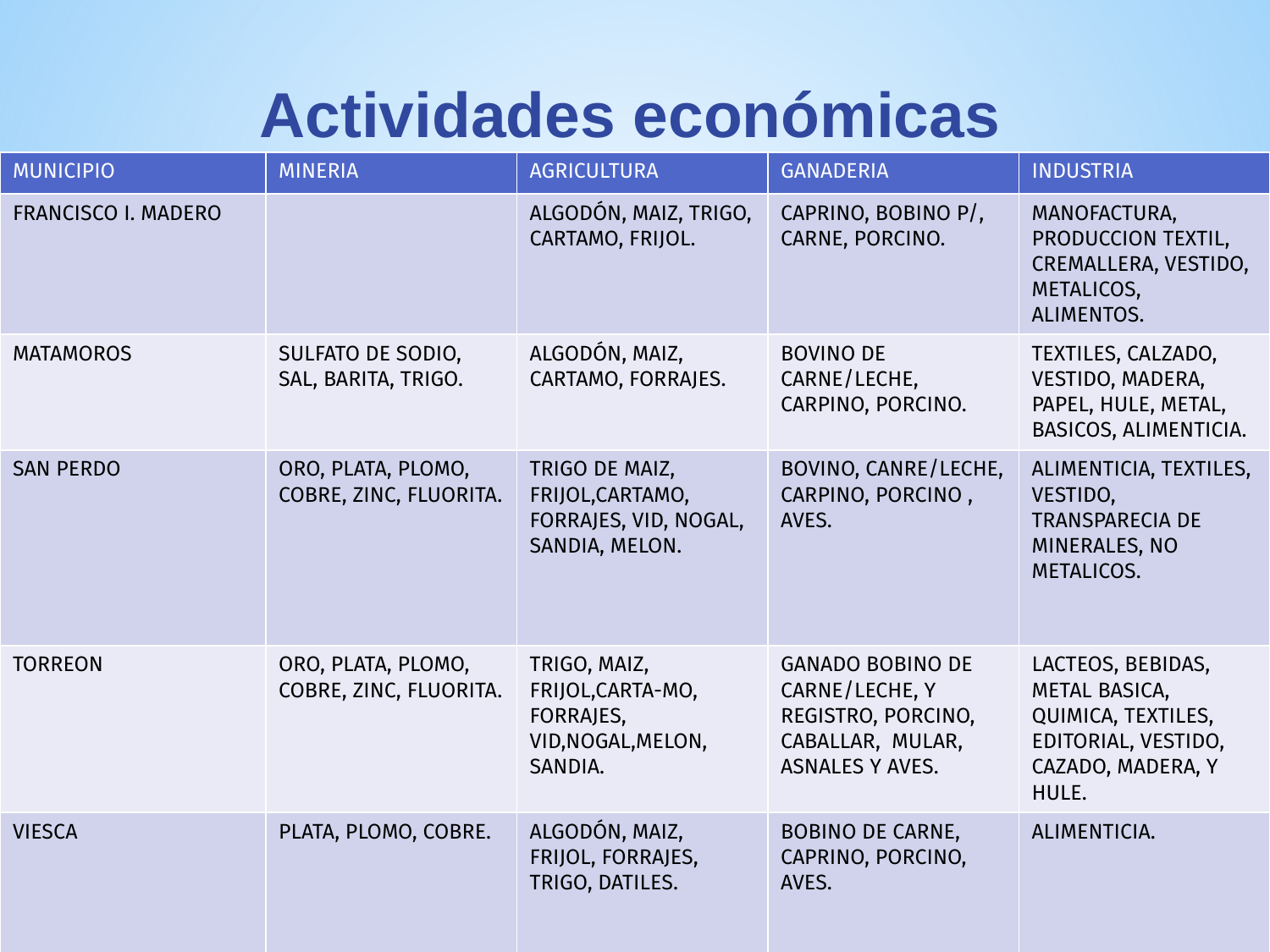

Actividades económicas
| MUNICIPIO | MINERIA | AGRICULTURA | GANADERIA | INDUSTRIA |
| --- | --- | --- | --- | --- |
| FRANCISCO I. MADERO |  | ALGODÓN, MAIZ, TRIGO, CARTAMO, FRIJOL. | CAPRINO, BOBINO P/, CARNE, PORCINO. | MANOFACTURA, PRODUCCION TEXTIL, CREMALLERA, VESTIDO, METALICOS, ALIMENTOS. |
| MATAMOROS | SULFATO DE SODIO, SAL, BARITA, TRIGO. | ALGODÓN, MAIZ, CARTAMO, FORRAJES. | BOVINO DE CARNE/LECHE, CARPINO, PORCINO. | TEXTILES, CALZADO, VESTIDO, MADERA, PAPEL, HULE, METAL, BASICOS, ALIMENTICIA. |
| SAN PERDO | ORO, PLATA, PLOMO, COBRE, ZINC, FLUORITA. | TRIGO DE MAIZ, FRIJOL,CARTAMO, FORRAJES, VID, NOGAL, SANDIA, MELON. | BOVINO, CANRE/LECHE, CARPINO, PORCINO , AVES. | ALIMENTICIA, TEXTILES, VESTIDO, TRANSPARECIA DE MINERALES, NO METALICOS. |
| TORREON | ORO, PLATA, PLOMO, COBRE, ZINC, FLUORITA. | TRIGO, MAIZ, FRIJOL,CARTA-MO, FORRAJES, VID,NOGAL,MELON, SANDIA. | GANADO BOBINO DE CARNE/LECHE, Y REGISTRO, PORCINO, CABALLAR, MULAR, ASNALES Y AVES. | LACTEOS, BEBIDAS, METAL BASICA, QUIMICA, TEXTILES, EDITORIAL, VESTIDO, CAZADO, MADERA, Y HULE. |
| VIESCA | PLATA, PLOMO, COBRE. | ALGODÓN, MAIZ, FRIJOL, FORRAJES, TRIGO, DATILES. | BOBINO DE CARNE, CAPRINO, PORCINO, AVES. | ALIMENTICIA. |
#